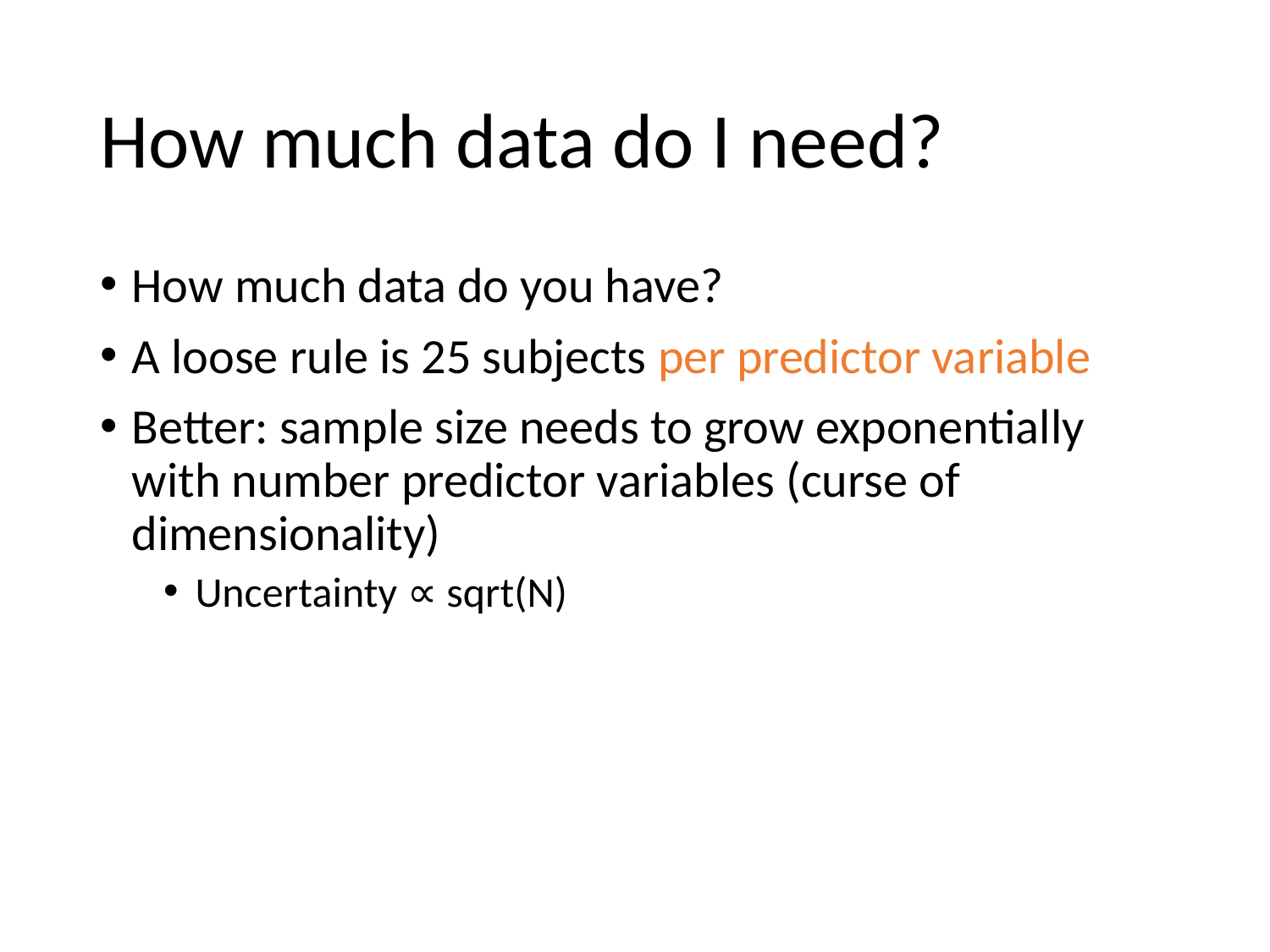

# How much data do I need?
How much data do you have?
A loose rule is 25 subjects per predictor variable
Better: sample size needs to grow exponentially with number predictor variables (curse of dimensionality)
Uncertainty ∝ sqrt(N)